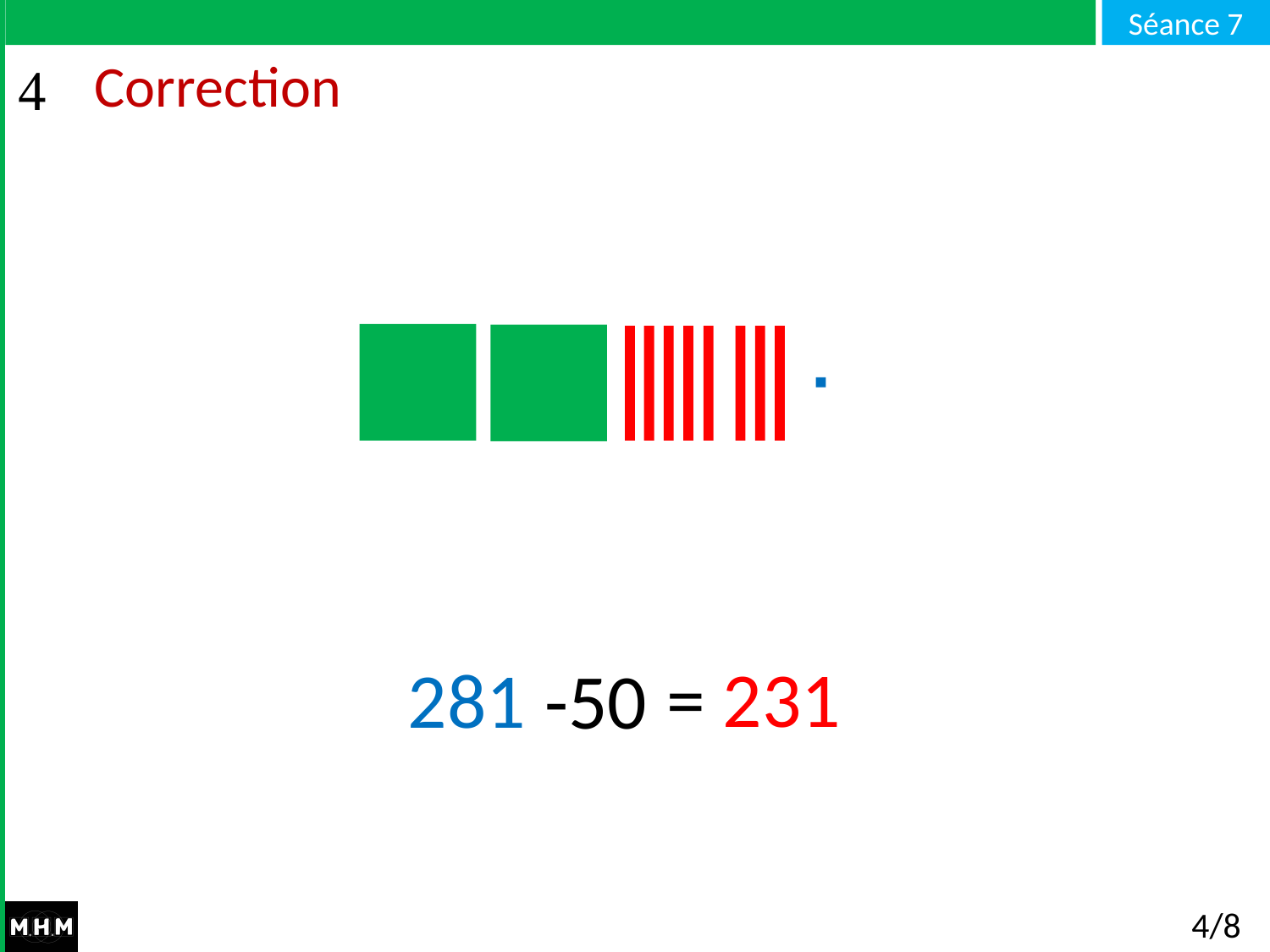

# Correction

= 231
281
-50
4/8